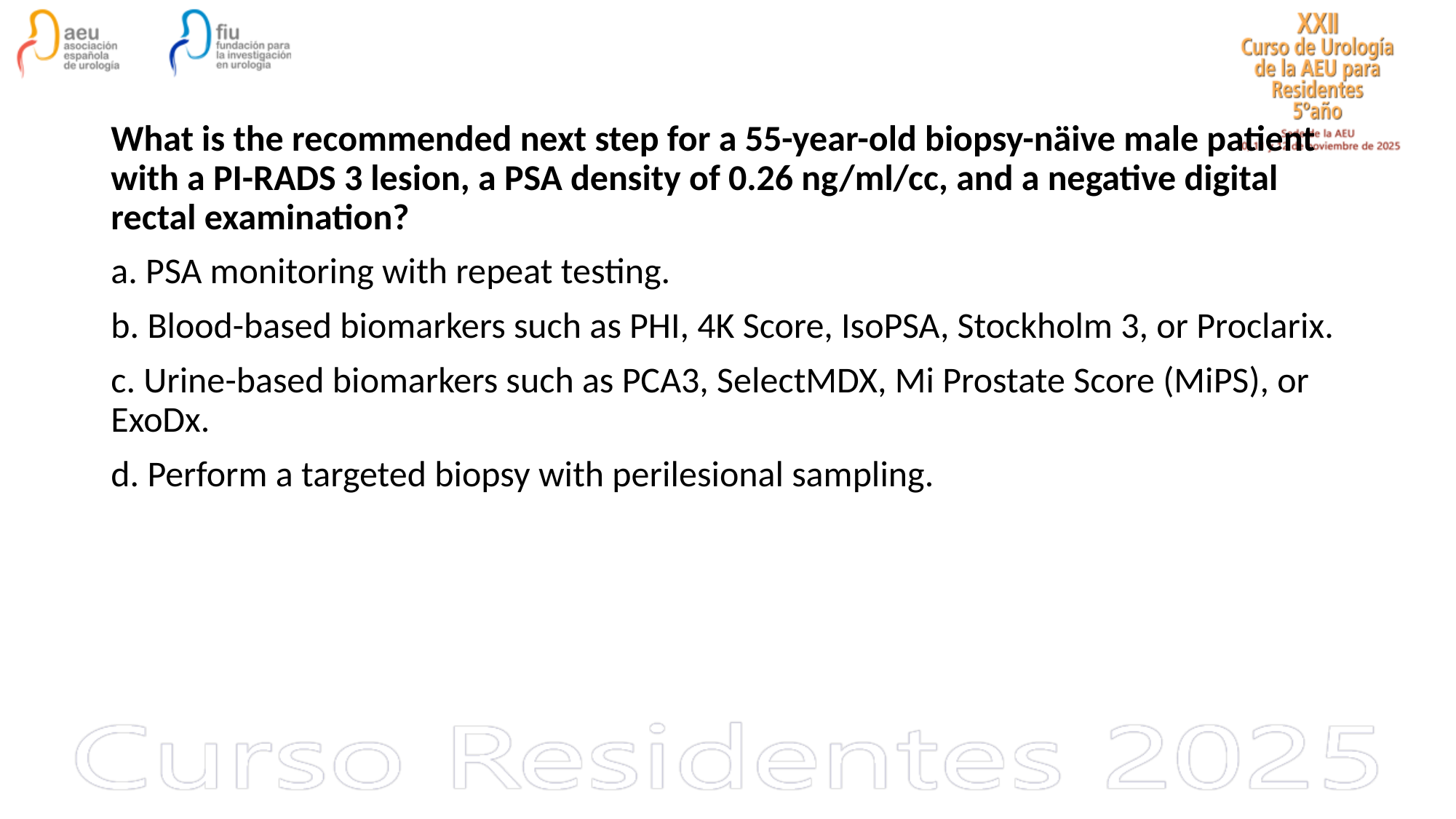

What is the recommended next step for a 55-year-old biopsy-näive male patient with a PI-RADS 3 lesion, a PSA density of 0.26 ng/ml/cc, and a negative digital rectal examination?
a. PSA monitoring with repeat testing.
b. Blood-based biomarkers such as PHI, 4K Score, IsoPSA, Stockholm 3, or Proclarix.
c. Urine-based biomarkers such as PCA3, SelectMDX, Mi Prostate Score (MiPS), or ExoDx.
d. Perform a targeted biopsy with perilesional sampling.